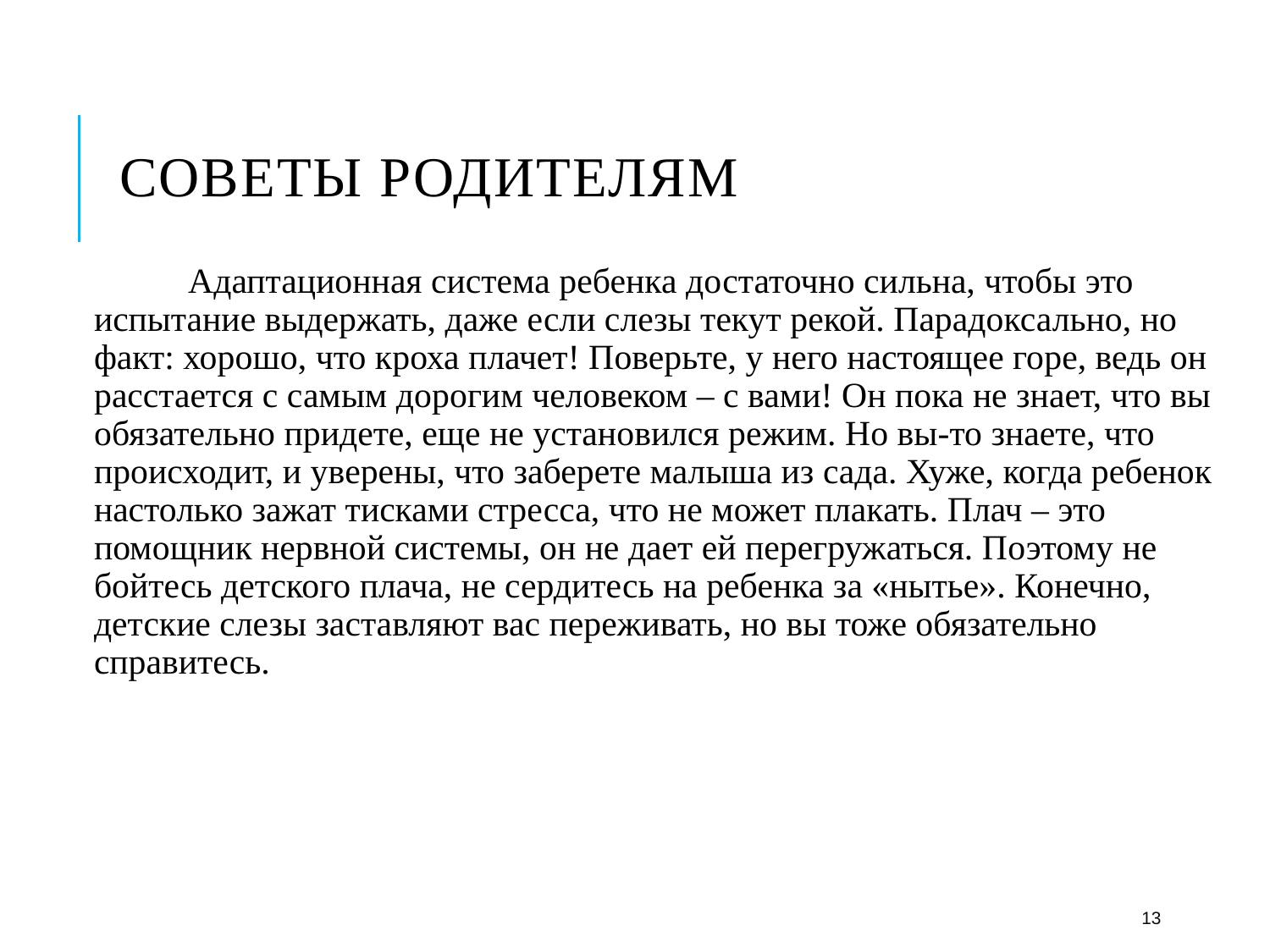

# Советы родителям
            Адаптационная система ребенка достаточно сильна, чтобы это испытание выдержать, даже если слезы текут рекой. Парадоксально, но факт: хорошо, что кроха плачет! Поверьте, у него настоящее горе, ведь он расстается с самым дорогим человеком – с вами! Он пока не знает, что вы обязательно придете, еще не установился режим. Но вы-то знаете, что происходит, и уверены, что заберете малыша из сада. Хуже, когда ребенок настолько зажат тисками стресса, что не может плакать. Плач – это помощник нервной системы, он не дает ей перегружаться. Поэтому не бойтесь детского плача, не сердитесь на ребенка за «нытье». Конечно, детские слезы заставляют вас переживать, но вы тоже обязательно справитесь.
13